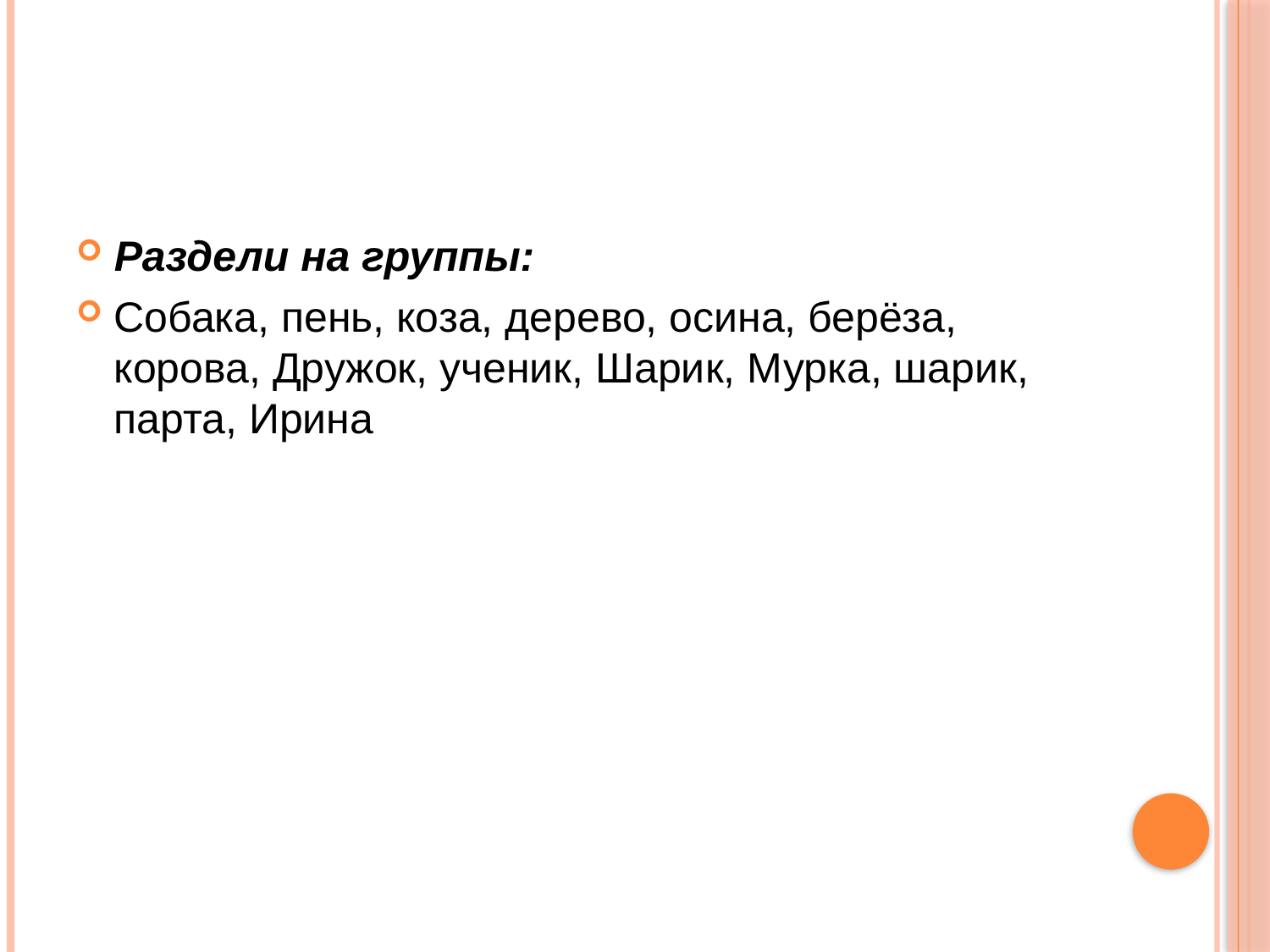

#
Раздели на группы:
Собака, пень, коза, дерево, осина, берёза, корова, Дружок, ученик, Шарик, Мурка, шарик, парта, Ирина